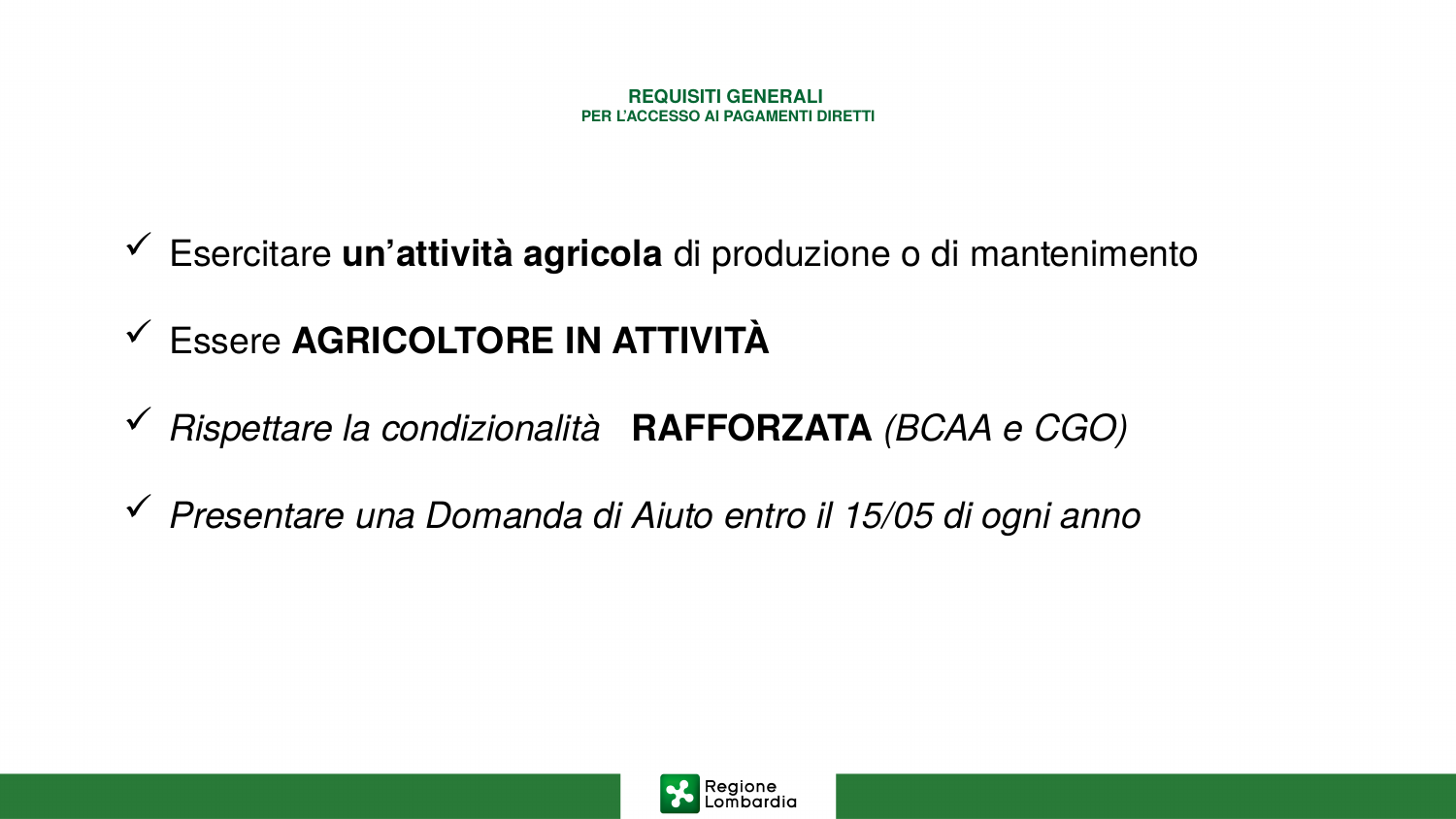

# REQUISITI GENERALI PER L’ACCESSO AI PAGAMENTI DIRETTI
Esercitare un’attività agricola di produzione o di mantenimento

Essere AGRICOLTORE IN ATTIVITÀ

Rispettare la condizionalità   RAFFORZATA (BCAA e CGO)

Presentare una Domanda di Aiuto entro il 15/05 di ogni anno